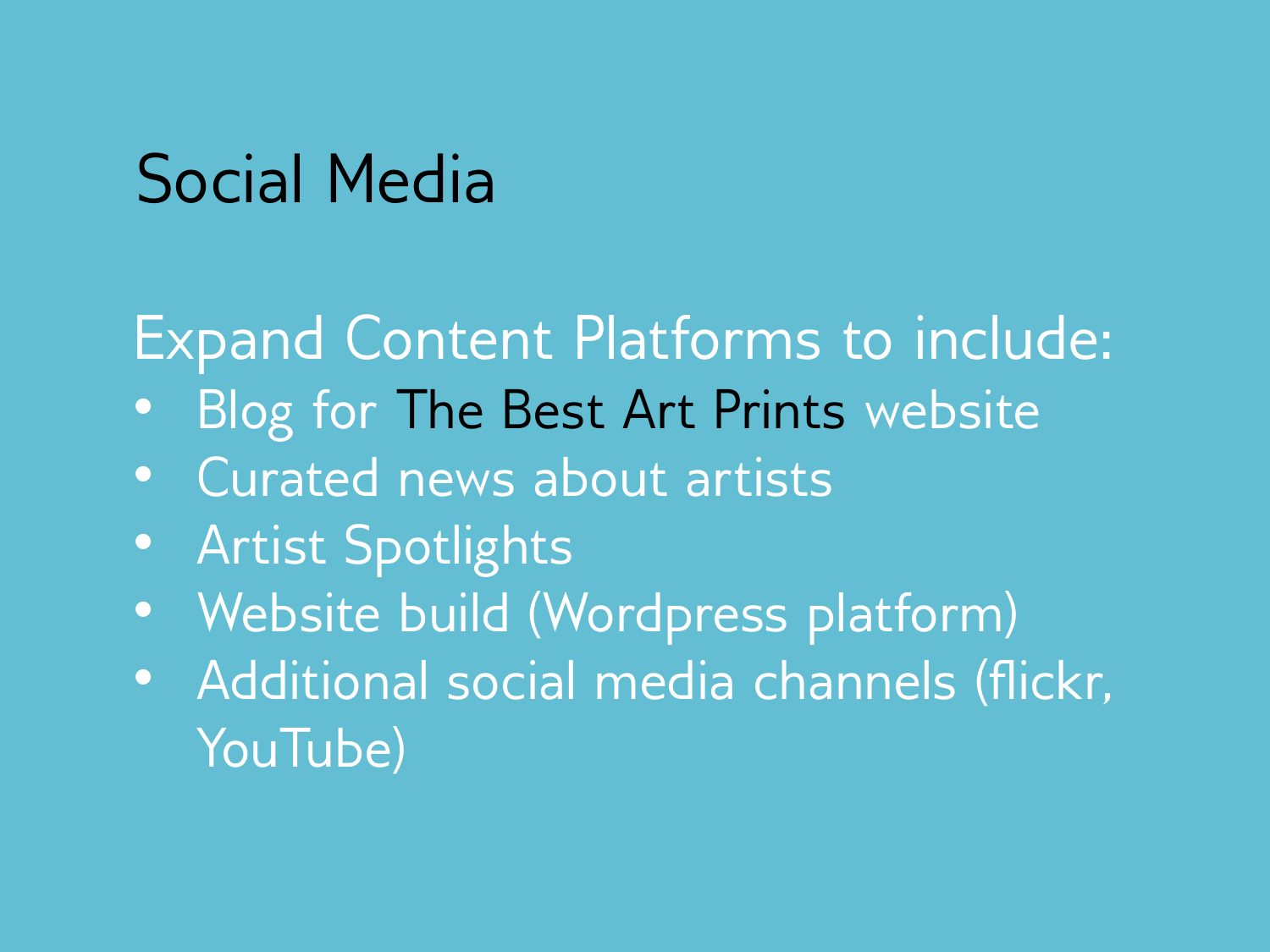

Social Media
Expand Content Platforms to include:
Blog for The Best Art Prints website
Curated news about artists
Artist Spotlights
Website build (Wordpress platform)
Additional social media channels (flickr, YouTube)